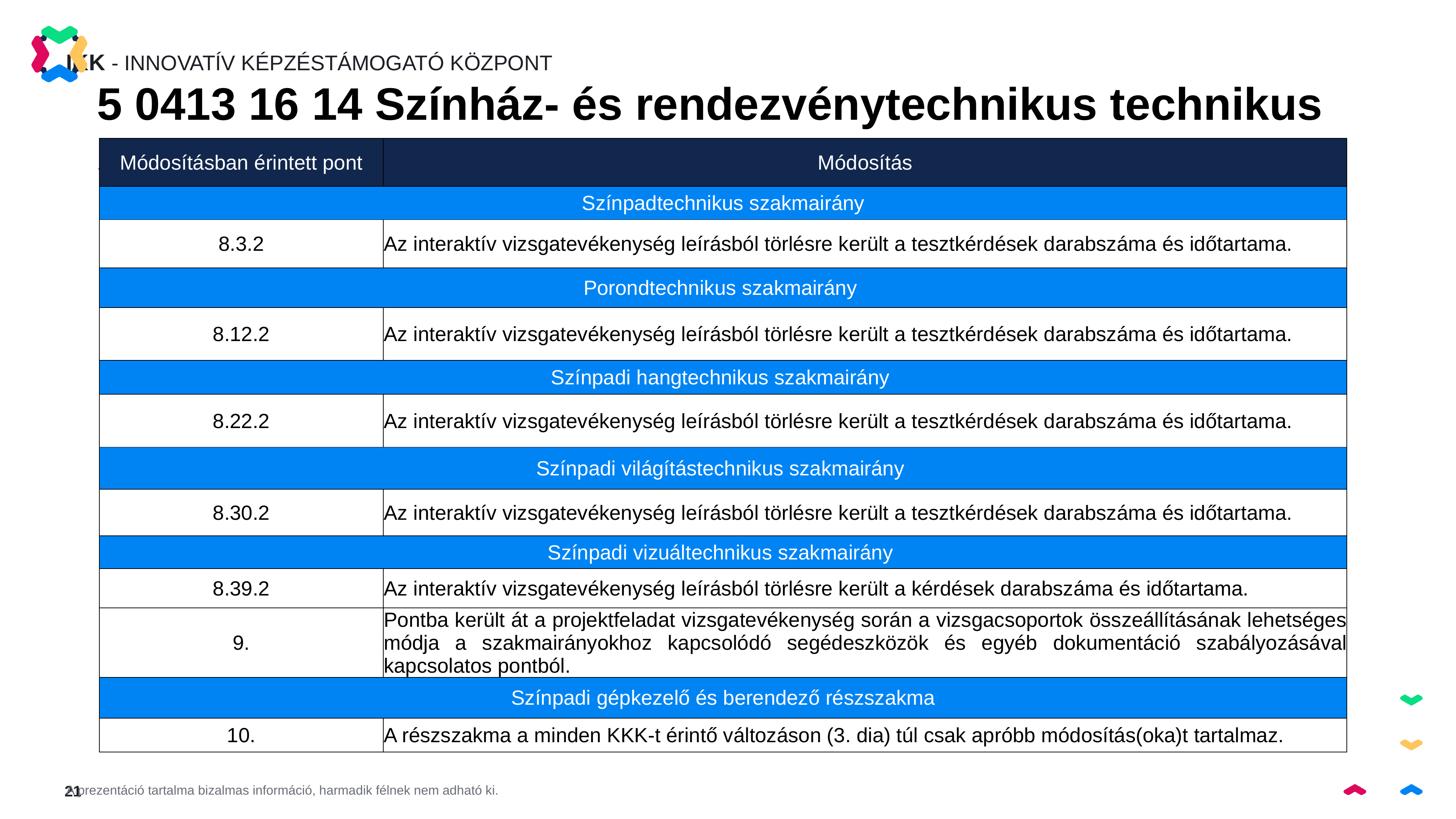

5 0413 16 14 Színház- és rendezvénytechnikus technikus szakma
| Módosításban érintett pont | Módosítás |
| --- | --- |
| Színpadtechnikus szakmairány |  |
| 8.3.2 | Az interaktív vizsgatevékenység leírásból törlésre került a tesztkérdések darabszáma és időtartama. |
| Porondtechnikus szakmairány |  |
| 8.12.2 | Az interaktív vizsgatevékenység leírásból törlésre került a tesztkérdések darabszáma és időtartama. |
| Színpadi hangtechnikus szakmairány |  |
| 8.22.2 | Az interaktív vizsgatevékenység leírásból törlésre került a tesztkérdések darabszáma és időtartama. |
| Színpadi világítástechnikus szakmairány |  |
| 8.30.2 | Az interaktív vizsgatevékenység leírásból törlésre került a tesztkérdések darabszáma és időtartama. |
| Színpadi vizuáltechnikus szakmairány |  |
| 8.39.2 | Az interaktív vizsgatevékenység leírásból törlésre került a kérdések darabszáma és időtartama. |
| 9. | Pontba került át a projektfeladat vizsgatevékenység során a vizsgacsoportok összeállításának lehetséges módja a szakmairányokhoz kapcsolódó segédeszközök és egyéb dokumentáció szabályozásával kapcsolatos pontból. |
| Színpadi gépkezelő és berendező részszakma |  |
| 10. | A részszakma a minden KKK-t érintő változáson (3. dia) túl csak apróbb módosítás(oka)t tartalmaz. |